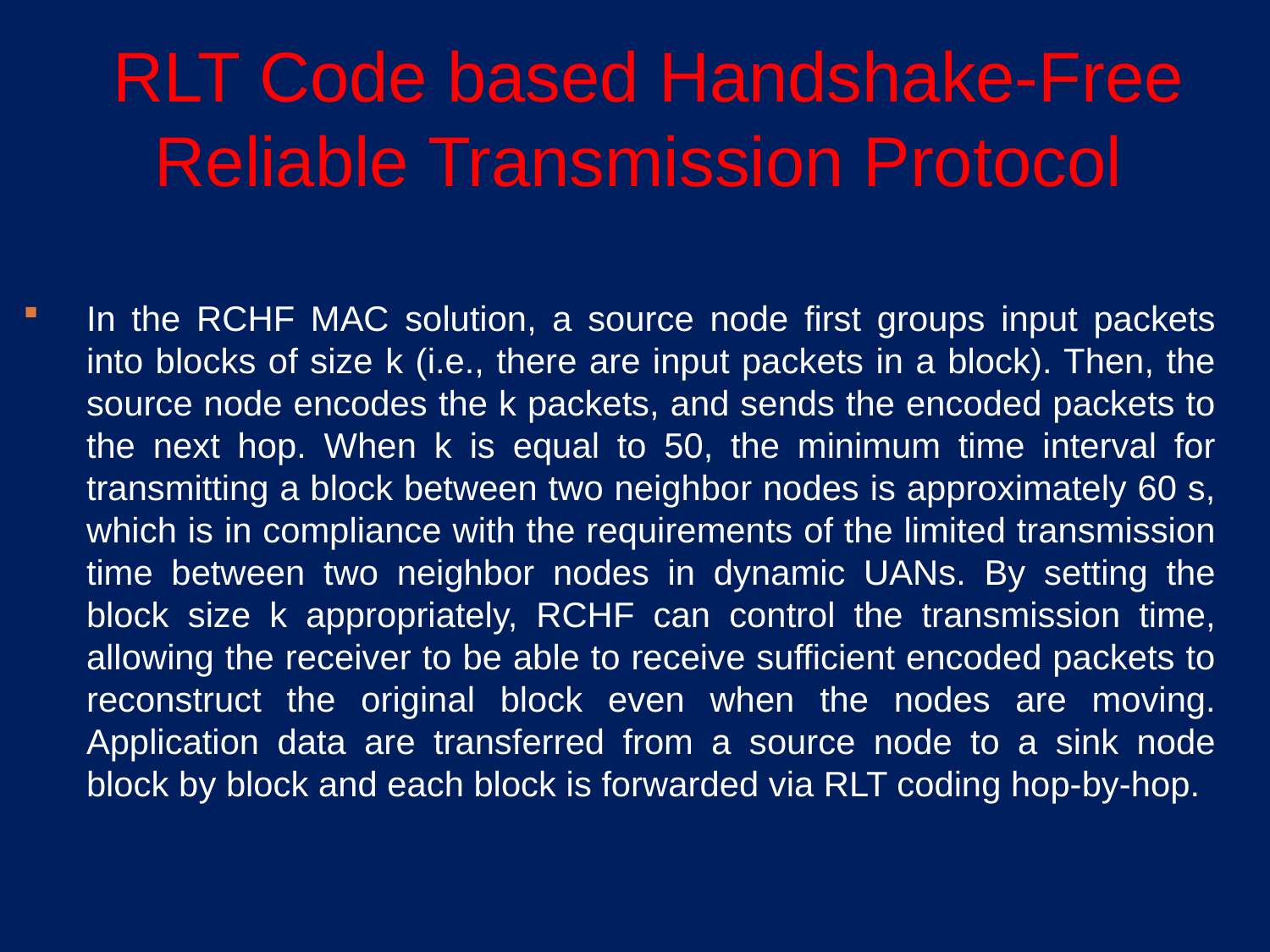

# RLT Code based Handshake-Free Reliable Transmission Protocol
In the RCHF MAC solution, a source node first groups input packets into blocks of size k (i.e., there are input packets in a block). Then, the source node encodes the k packets, and sends the encoded packets to the next hop. When k is equal to 50, the minimum time interval for transmitting a block between two neighbor nodes is approximately 60 s, which is in compliance with the requirements of the limited transmission time between two neighbor nodes in dynamic UANs. By setting the block size k appropriately, RCHF can control the transmission time, allowing the receiver to be able to receive sufficient encoded packets to reconstruct the original block even when the nodes are moving. Application data are transferred from a source node to a sink node block by block and each block is forwarded via RLT coding hop-by-hop.